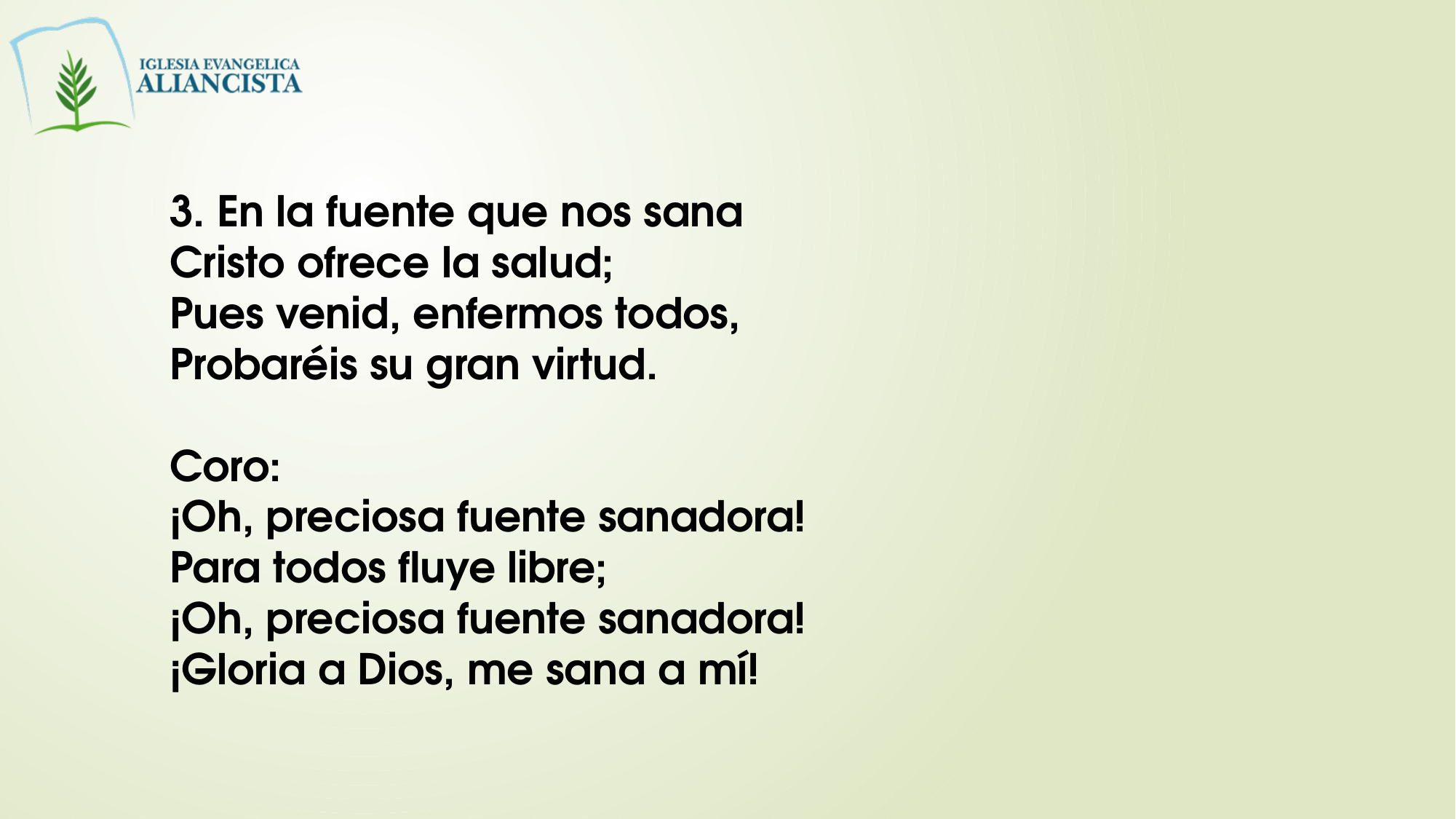

3. En la fuente que nos sana
Cristo ofrece la salud;
Pues venid, enfermos todos,
Probaréis su gran virtud.

Coro:
¡Oh, preciosa fuente sanadora!
Para todos fluye libre;
¡Oh, preciosa fuente sanadora!
¡Gloria a Dios, me sana a mí!